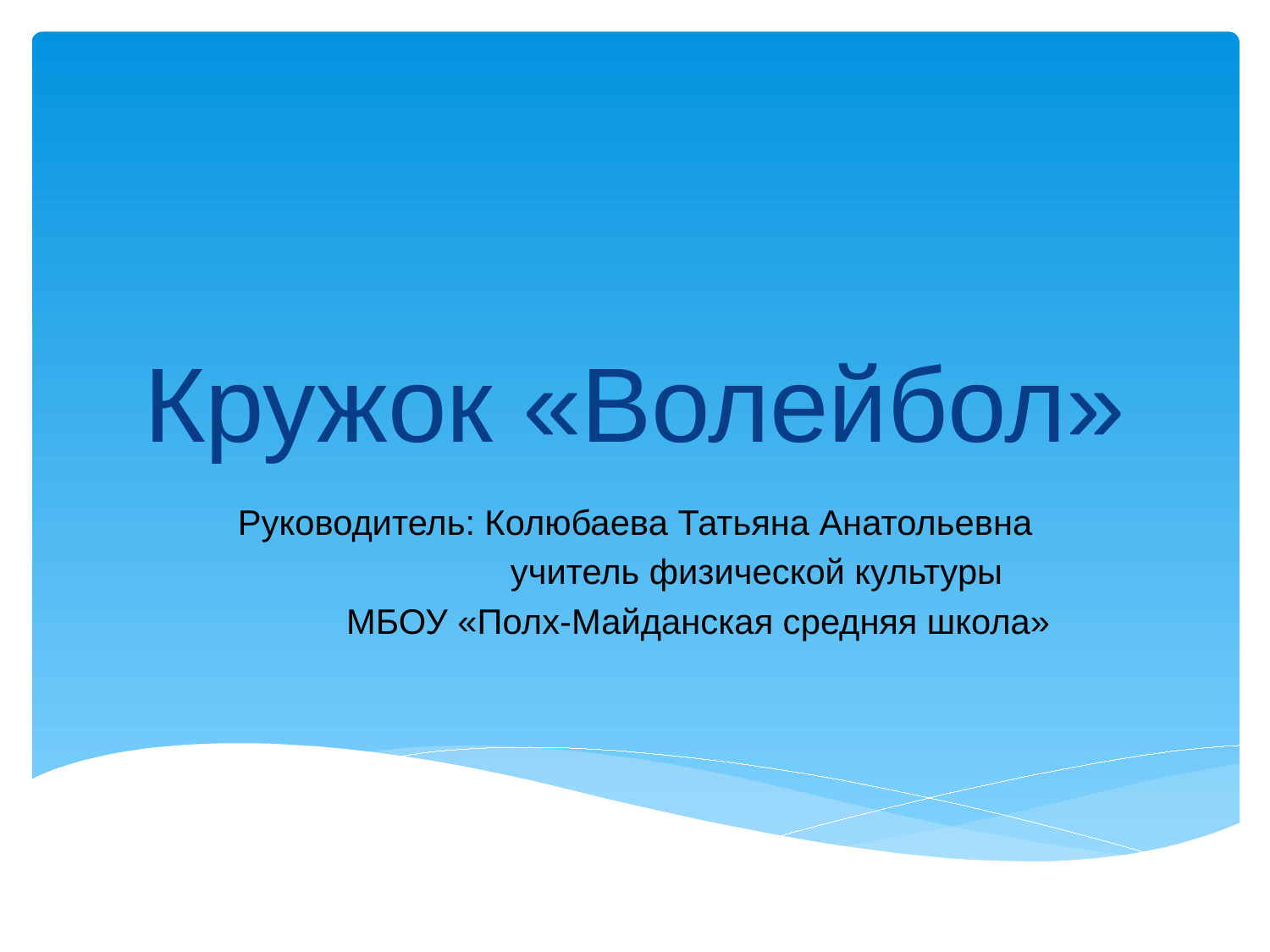

# Кружок «Волейбол»
Руководитель: Колюбаева Татьяна Анатольевна
                         учитель физической культуры
             МБОУ «Полх-Майданская средняя школа»